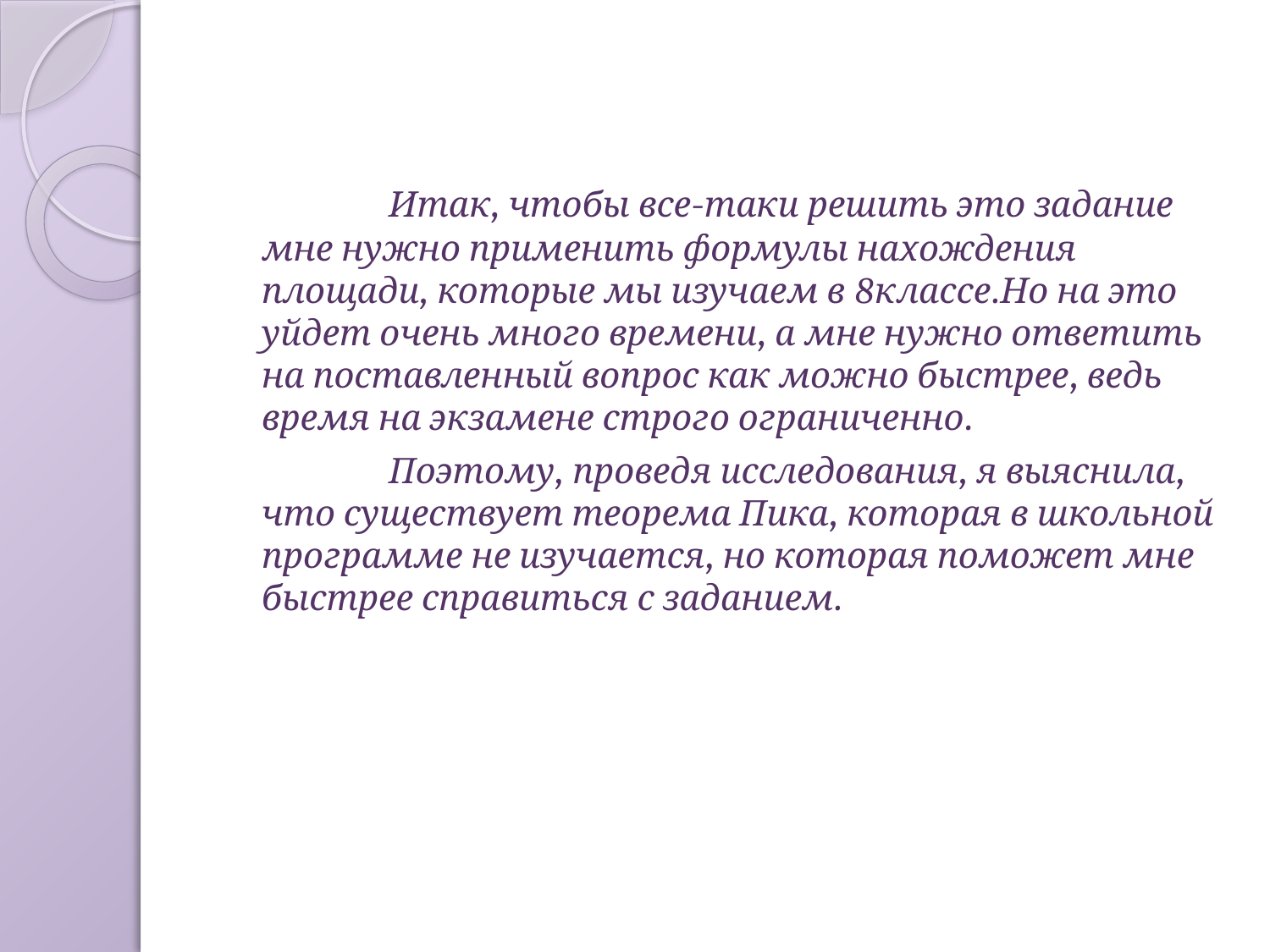

Итак, чтобы все-таки решить это задание мне нужно применить формулы нахождения площади, которые мы изучаем в 8классе.Но на это уйдет очень много времени, а мне нужно ответить на поставленный вопрос как можно быстрее, ведь время на экзамене строго ограниченно.
		Поэтому, проведя исследования, я выяснила, что существует теорема Пика, которая в школьной программе не изучается, но которая поможет мне быстрее справиться с заданием.